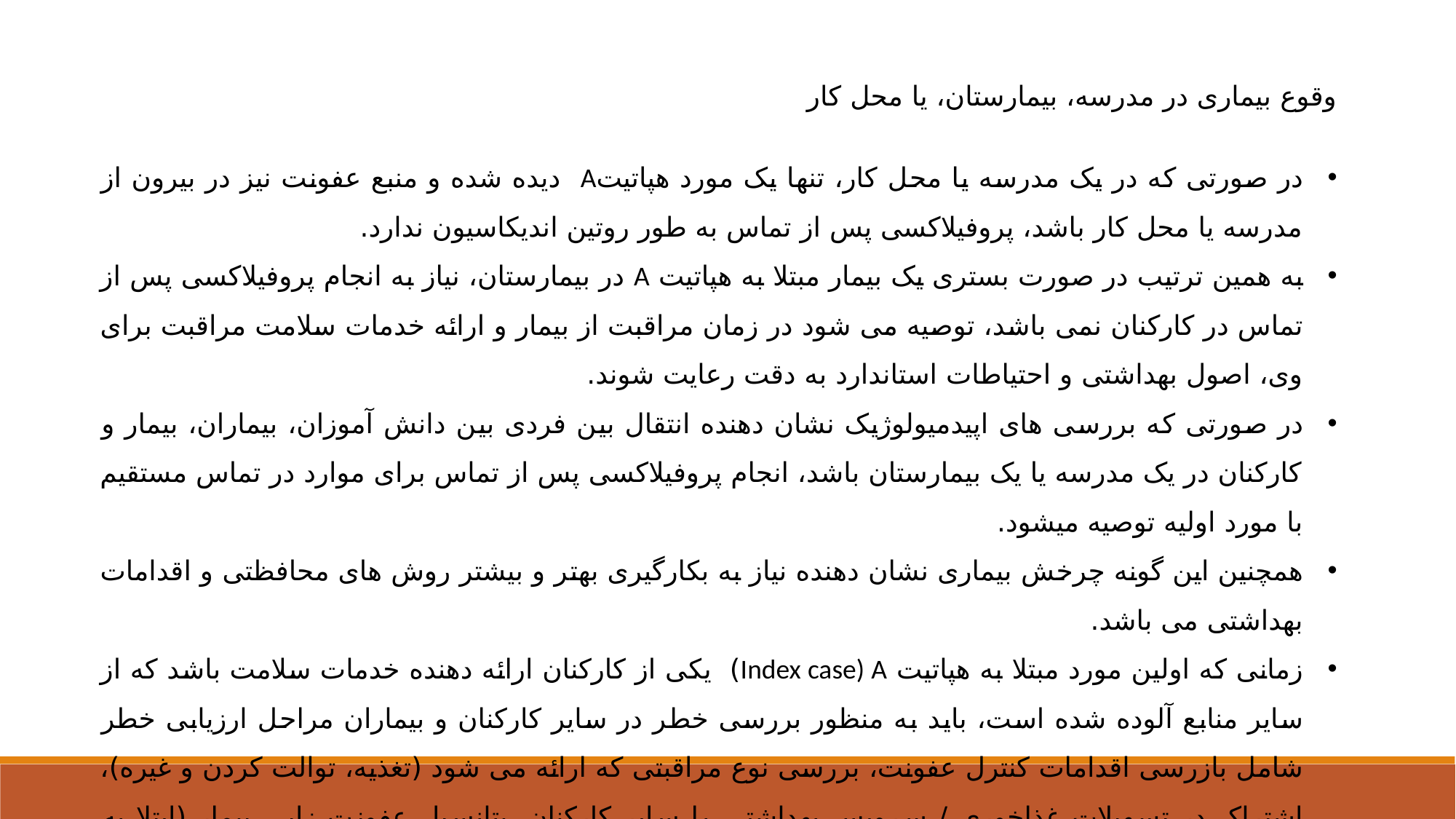

وقوع بیماری در مدرسه، بیمارستان، یا محل کار

در صورتی که در یک مدرسه یا محل کار، تنها یک مورد هپاتیتA  دیده شده و منبع عفونت نیز در بیرون از مدرسه یا محل کار باشد، پروفیلاکسی پس از تماس به طور روتين اندیکاسیون ندارد.
به همین ترتیب در صورت بستری یک بیمار مبتلا به هپاتیت A در بیمارستان، نیاز به انجام پروفیلاکسی پس از تماس در کارکنان نمی باشد، توصیه می شود در زمان مراقبت از بیمار و ارائه خدمات سلامت مراقبت برای وی، اصول بهداشتی و احتياطات استاندارد به دقت رعایت شوند.
در صورتی که بررسی های اپیدمیولوژیک نشان دهنده انتقال بین فردی بین دانش آموزان، بیماران، بیمار و کارکنان در یک مدرسه یا یک بیمارستان باشد، انجام پروفیلاکسی پس از تماس برای موارد در تماس مستقیم با مورد اولیه توصیه میشود.
همچنین این گونه چرخش بیماری نشان دهنده نیاز به بکارگیری بهتر و بیشتر روش های محافظتی و اقدامات بهداشتی می باشد.
زمانی که اولین مورد مبتلا به هپاتیت Index case) A)  یکی از کارکنان ارائه دهنده خدمات سلامت باشد که از سایر منابع آلوده شده است، باید به منظور بررسی خطر در سایر کارکنان و بیماران مراحل ارزیابی خطر شامل بازرسی اقدامات کنترل عفونت، بررسی نوع مراقبتی که ارائه می شود (تغذیه، توالت کردن و غیره)، اشتراک در تسهیلات غذاخوری / سرویس بهداشتی با سایر کارکنان، پتانسیل عفونت زایی بیمار (ابتلا به اسهال، مرحله عفونت) به دقت انجام شود.
ممکن است برای کارکنان و بیمارانی که ایمنی ندارند، پروفیلاکسی پس از تماس مورد نیاز باشد.